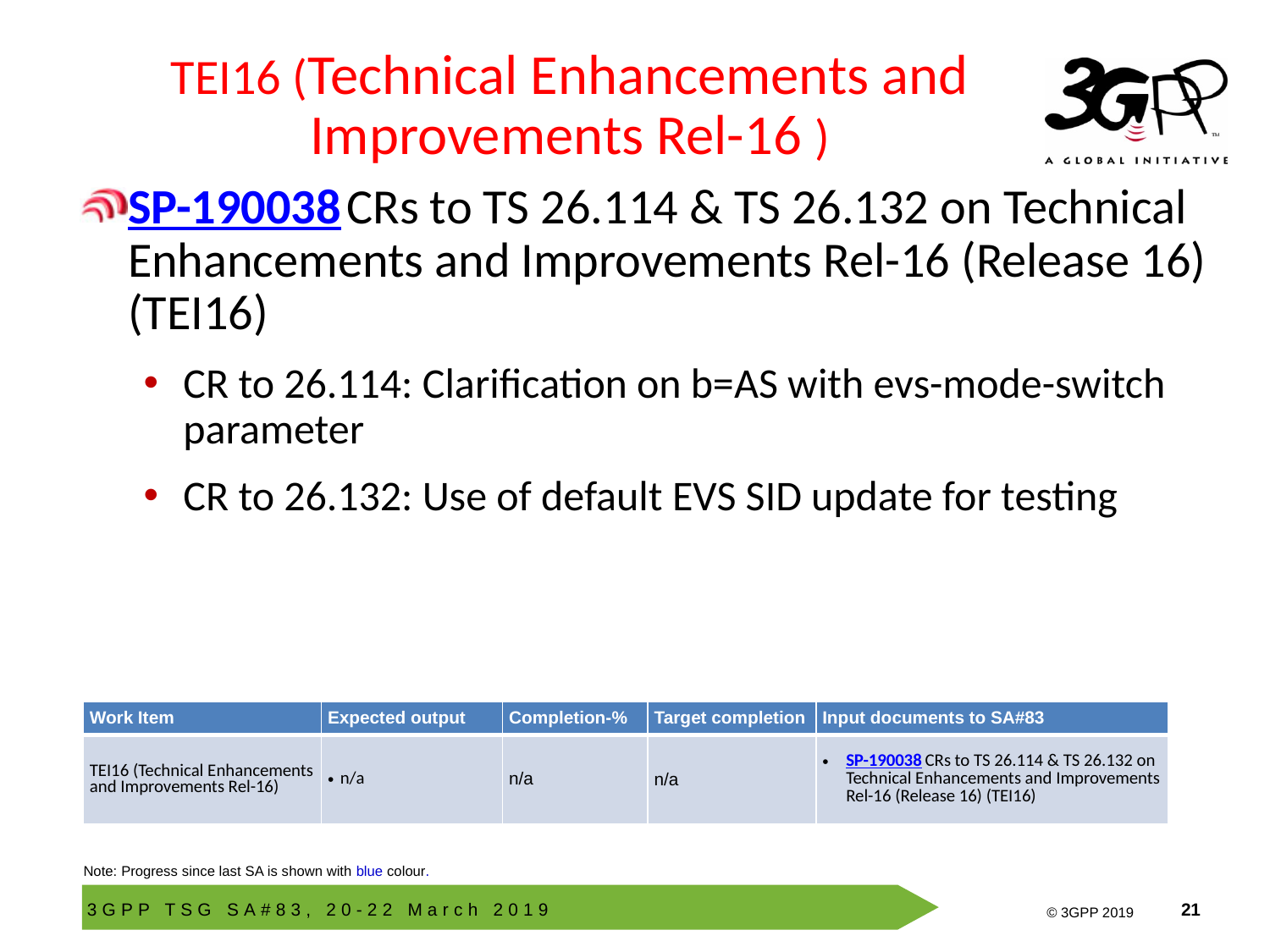

# TEI16 (Technical Enhancements and Improvements Rel-16 )
SP-190038 CRs to TS 26.114 & TS 26.132 on Technical Enhancements and Improvements Rel-16 (Release 16) (TEI16)
CR to 26.114: Clarification on b=AS with evs-mode-switch parameter
CR to 26.132: Use of default EVS SID update for testing

| Work Item | Expected output | Completion-% | Target completion | Input documents to SA#83 |
| --- | --- | --- | --- | --- |
| TEI16 (Technical Enhancements and Improvements Rel-16) | n/a | n/a | n/a | SP-190038 CRs to TS 26.114 & TS 26.132 on Technical Enhancements and Improvements Rel-16 (Release 16) (TEI16) |
Note: Progress since last SA is shown with blue colour.